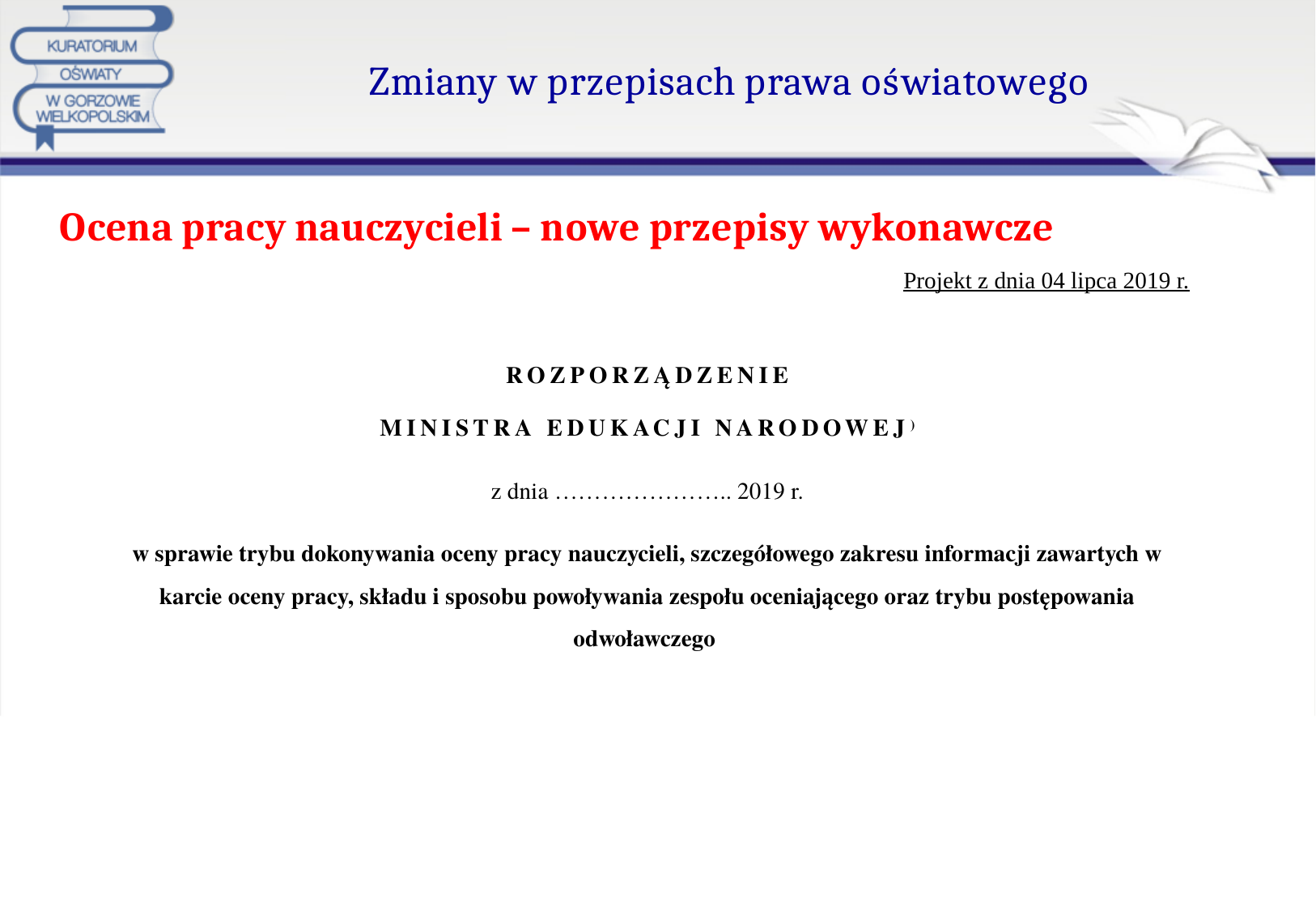

Zmiany w przepisach prawa oświatowego
Ocena pracy nauczycieli – nowe przepisy wykonawcze
Projekt z dnia 04 lipca 2019 r.

rozporządzenie
Ministra Edukacji Narodowej)
z dnia ………………….. 2019 r.
w sprawie trybu dokonywania oceny pracy nauczycieli, szczegółowego zakresu informacji zawartych w karcie oceny pracy, składu i sposobu powoływania zespołu oceniającego oraz trybu postępowania odwoławczego